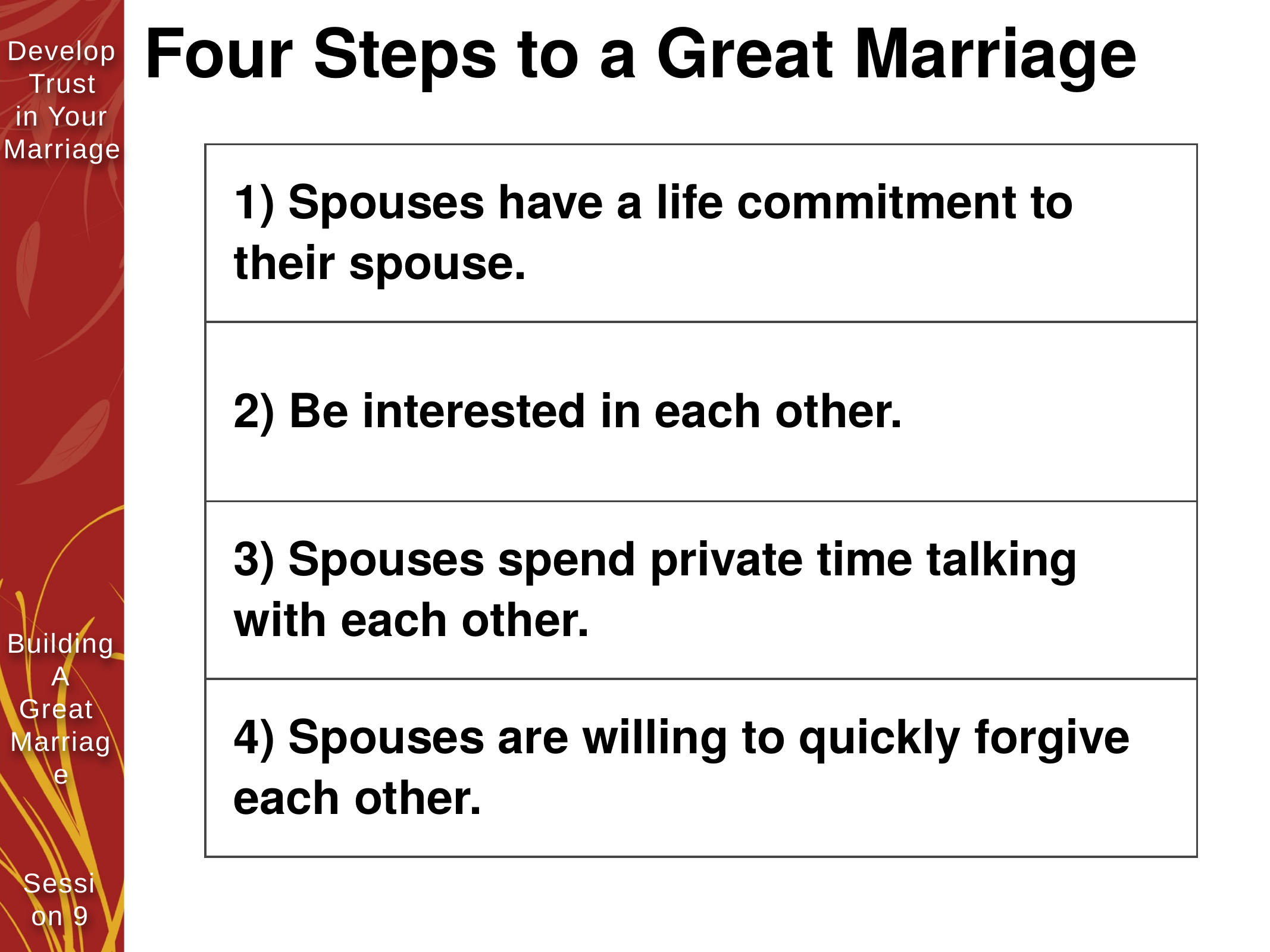

# Four Steps to a Great Marriage
| 1) Spouses have a life commitment to their spouse. |
| --- |
| 2) Be interested in each other. |
| 3) Spouses spend private time talking with each other. |
| 4) Spouses are willing to quickly forgive each other. |